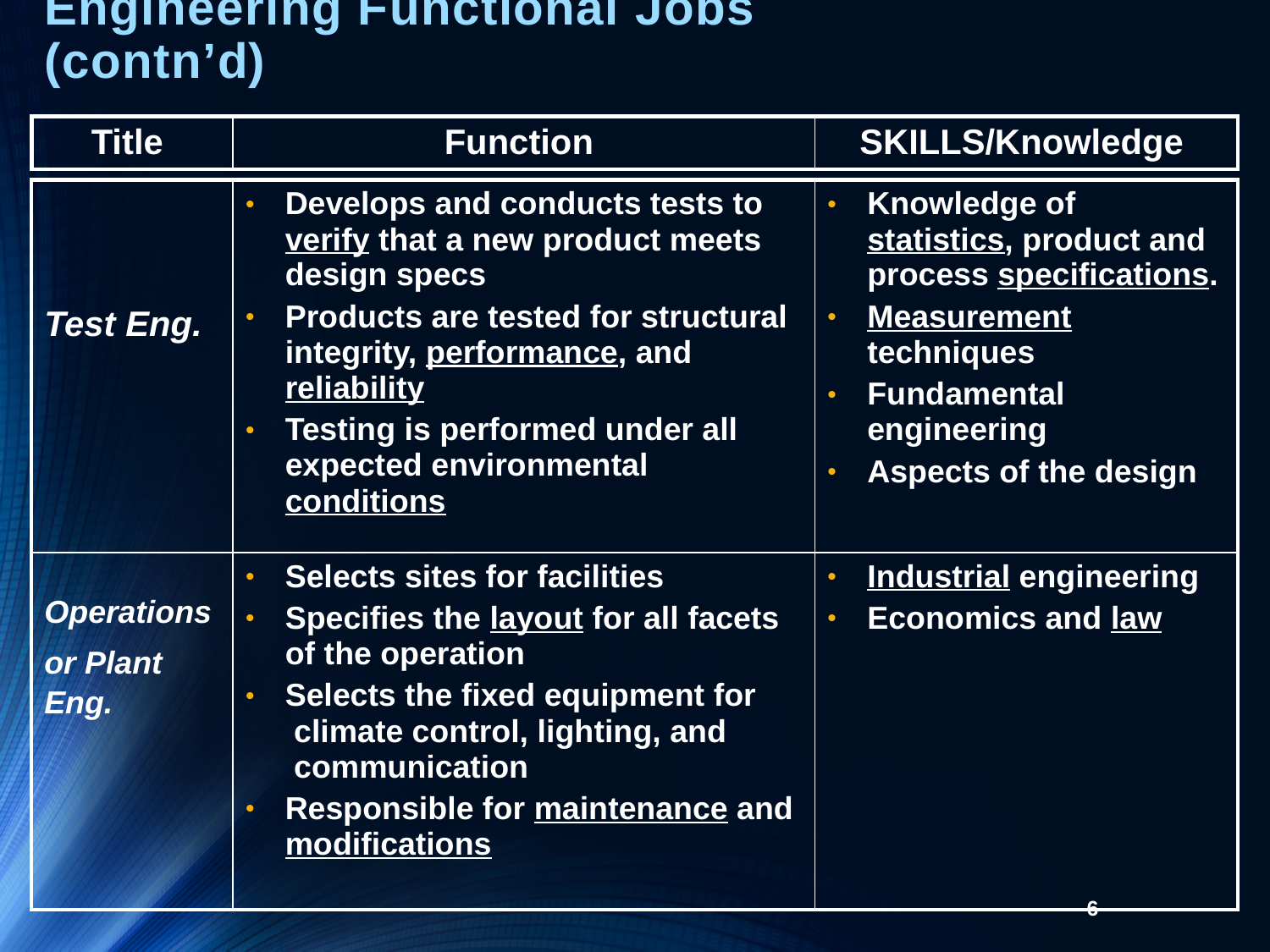

# Engineering Functional Jobs (contn’d)
| Title | Function | SKILLS/Knowledge |
| --- | --- | --- |
| Test Eng. | Develops and conducts tests to verify that a new product meets design specs Products are tested for structural integrity, performance, and reliability Testing is performed under all expected environmental conditions | Knowledge of statistics, product and process specifications. Measurement techniques Fundamental engineering Aspects of the design |
| --- | --- | --- |
| Operations or Plant Eng. | Selects sites for facilities Specifies the layout for all facets of the operation Selects the fixed equipment for climate control, lighting, and communication Responsible for maintenance and modifications | Industrial engineering Economics and law |
6